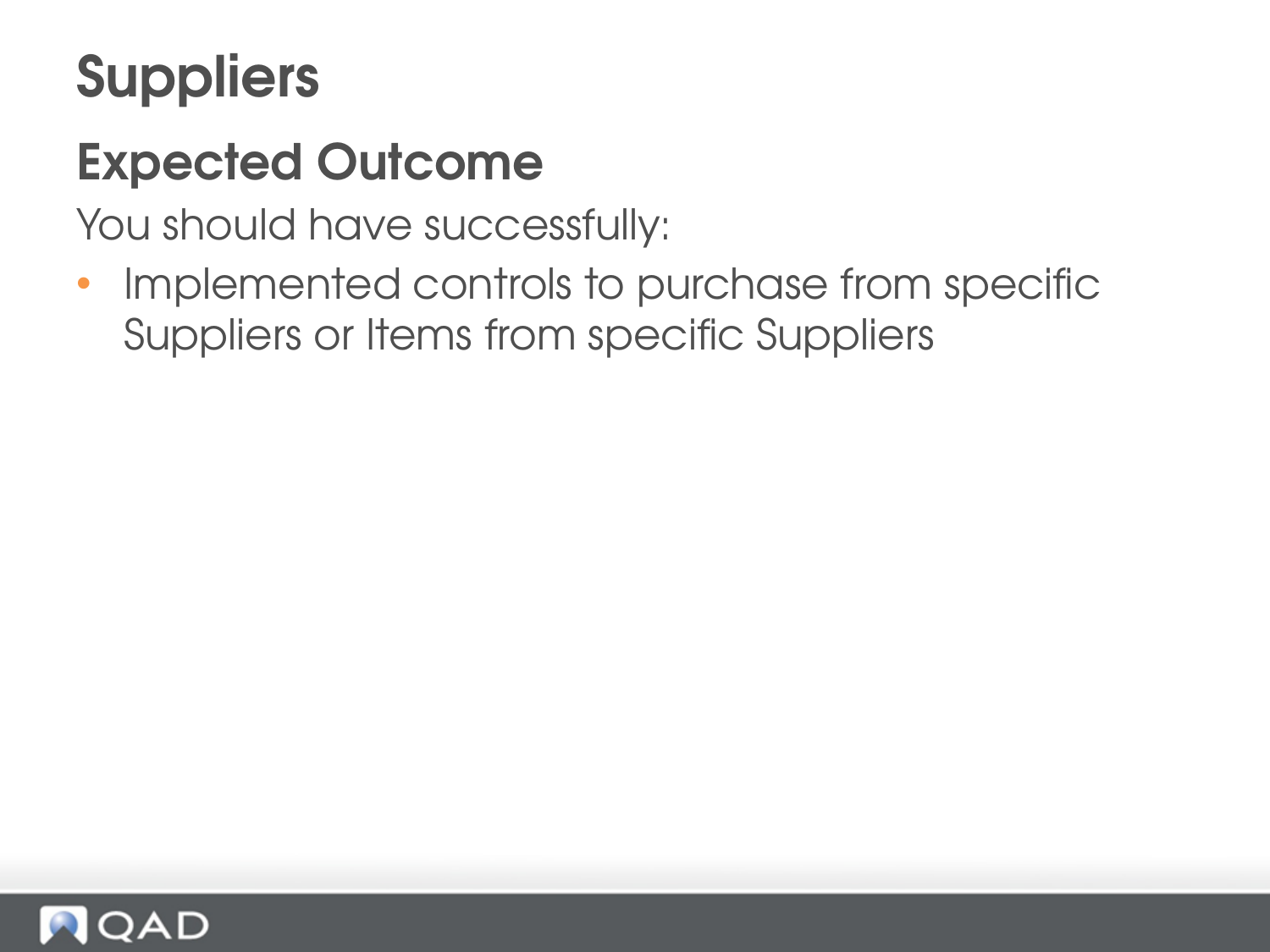

# Suppliers
Expected Outcome
You should have successfully:
Implemented controls to purchase from specific Suppliers or Items from specific Suppliers